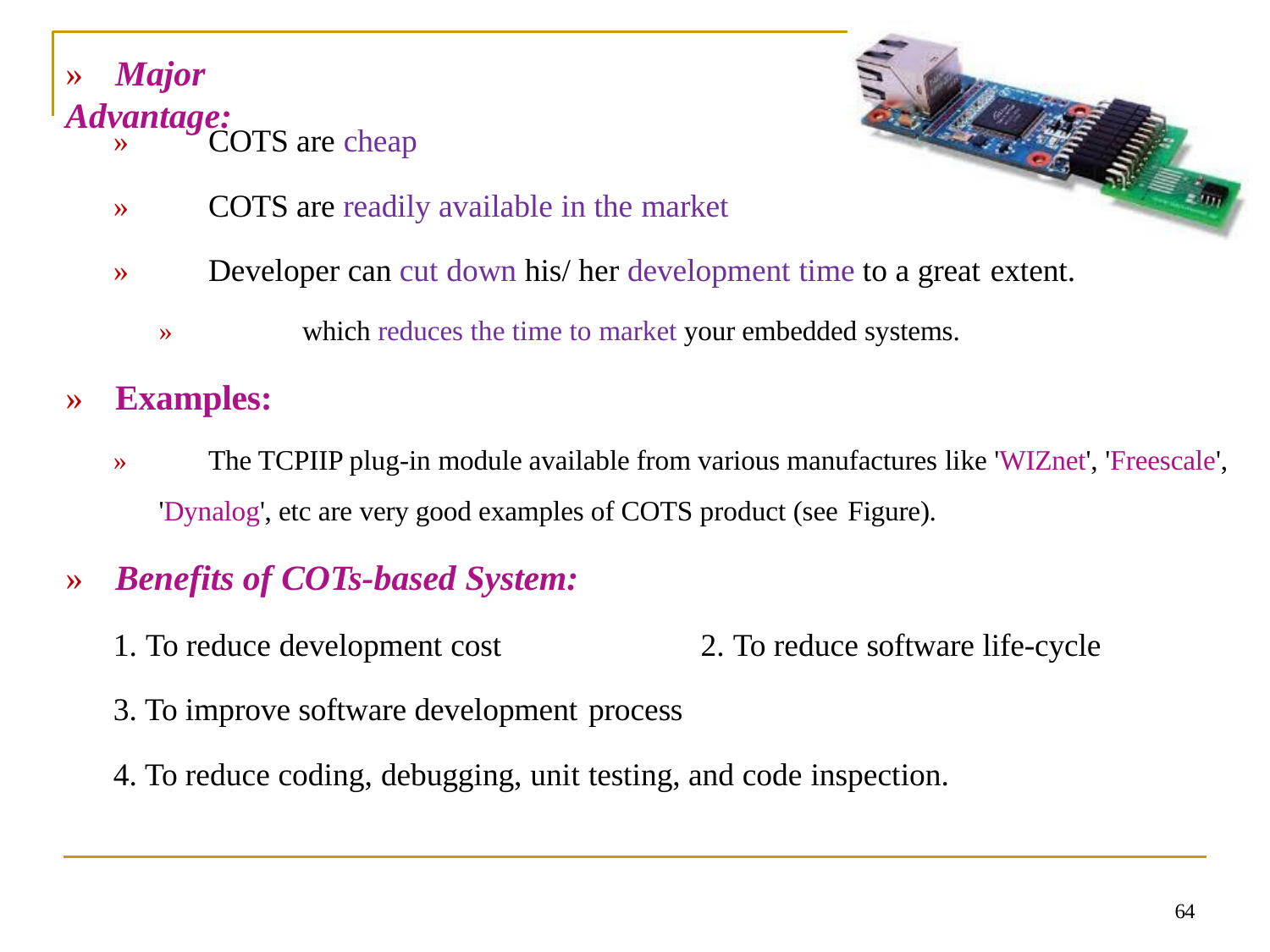

# »	Major Advantage:
»	COTS are cheap
»	COTS are readily available in the market
»	Developer can cut down his/ her development time to a great extent.
»	which reduces the time to market your embedded systems.
»	Examples:
»	The TCPIIP plug-in module available from various manufactures like 'WIZnet', 'Freescale',
'Dynalog', etc are very good examples of COTS product (see Figure).
»	Benefits of COTs-based System:
1. To reduce development cost
2. To reduce software life-cycle
To improve software development process
To reduce coding, debugging, unit testing, and code inspection.

64